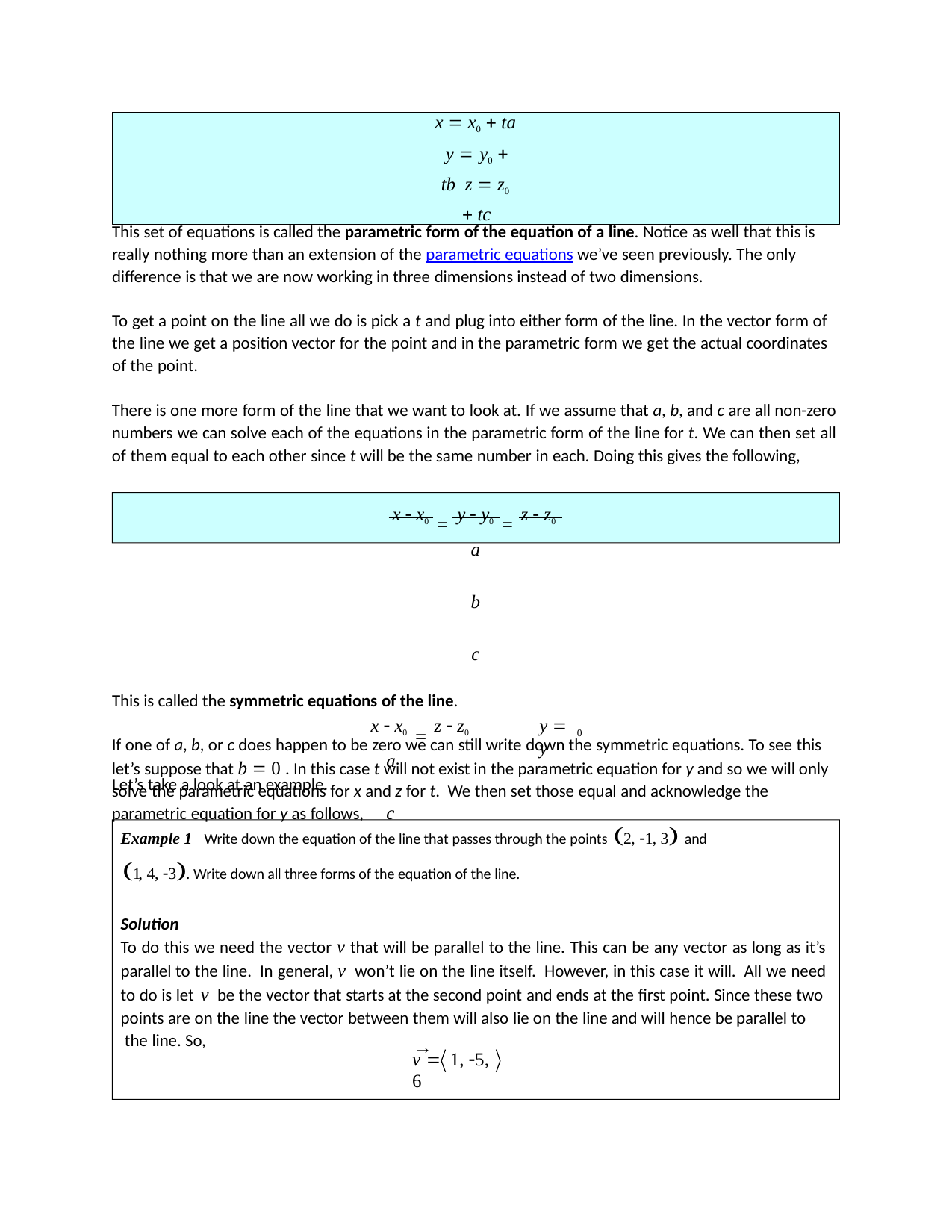

x = x0  + ta
y = y0  + tb  z = z0  + tc
This set of equations is called the parametric form of the equation of a line. Notice as well that this is  really nothing more than an extension of the parametric equations we’ve seen previously. The only  difference is that we are now working in three dimensions instead of two dimensions.

To get a point on the line all we do is pick a t and plug into either form of the line. In the vector form of  the line we get a position vector for the point and in the parametric form we get the actual coordinates  of the point.

There is one more form of the line that we want to look at. If we assume that a, b, and c are all non-zero  numbers we can solve each of the equations in the parametric form of the line for t. We can then set all  of them equal to each other since t will be the same number in each. Doing this gives the following,

x − x0   =  y − y0   = z − z0  a	b	c

This is called the symmetric equations of the line.

If one of a, b, or c does happen to be zero we can still write down the symmetric equations. To see this  let’s suppose that b = 0 . In this case t will not exist in the parametric equation for y and so we will only  solve the parametric equations for x and z for t.  We then set those equal and acknowledge the  parametric equation for y as follows,

x − x0   = z − z0  a	c
y = y
0

Let’s take a look at an example.
Example 1 Write down the equation of the line that passes through the points (2, −1, 3) and
(1, 4, −3). Write down all three forms of the equation of the line.
Solution
To do this we need the vector v that will be parallel to the line. This can be any vector as long as it’s  parallel to the line. In general, v won’t lie on the line itself. However, in this case it will. All we need  to do is let v be the vector that starts at the second point and ends at the first point. Since these two
points are on the line the vector between them will also lie on the line and will hence be parallel to  the line. So,

→
v =  1, −5, 6